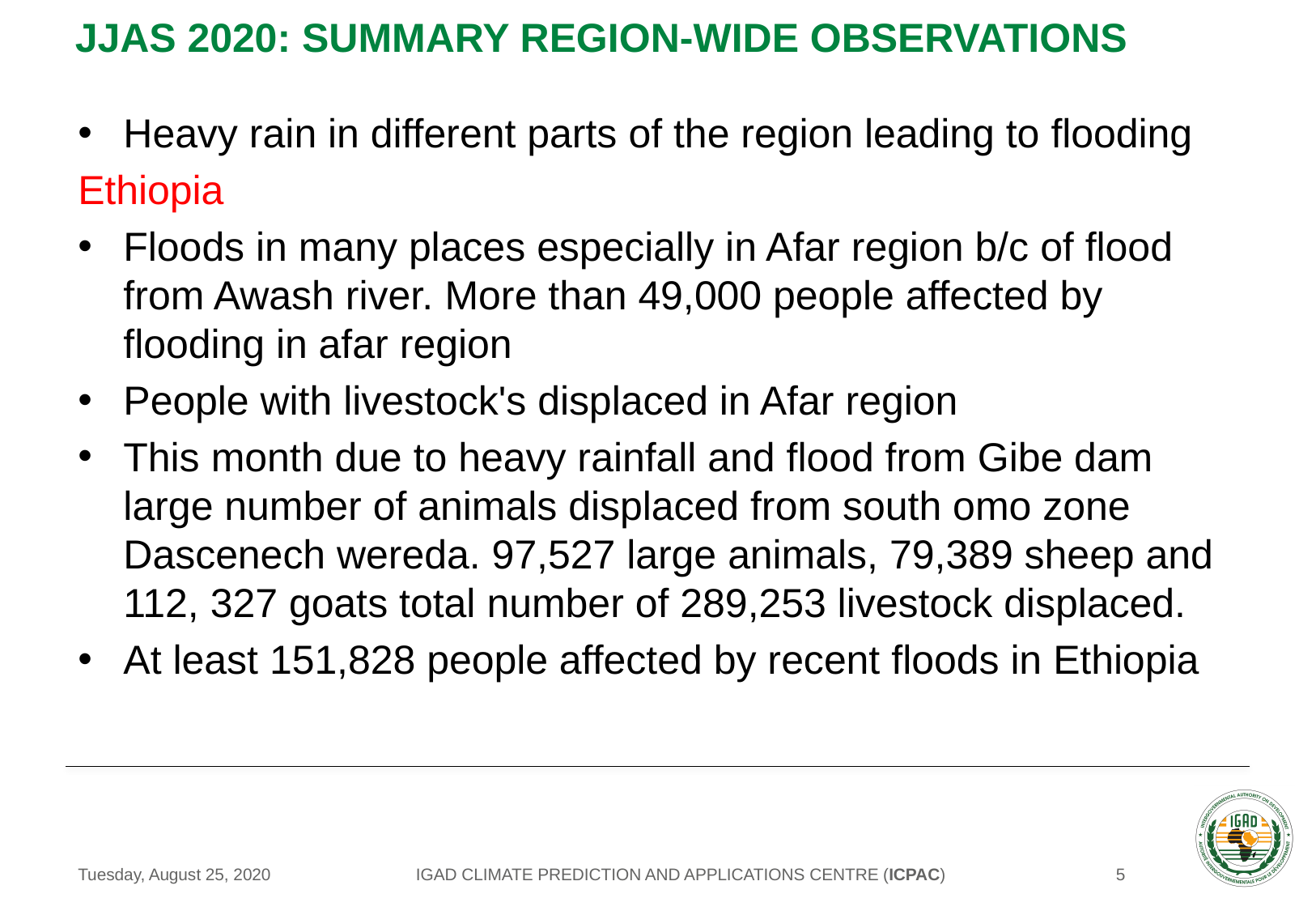

# JJAS 2020: summary Region-wide observations
Heavy rain in different parts of the region leading to flooding
Ethiopia
Floods in many places especially in Afar region b/c of flood from Awash river. More than 49,000 people affected by flooding in afar region
People with livestock's displaced in Afar region
This month due to heavy rainfall and flood from Gibe dam large number of animals displaced from south omo zone Dascenech wereda. 97,527 large animals, 79,389 sheep and 112, 327 goats total number of 289,253 livestock displaced.
At least 151,828 people affected by recent floods in Ethiopia

IGAD CLIMATE PREDICTION AND APPLICATIONS CENTRE (ICPAC)
Tuesday, August 25, 2020
5